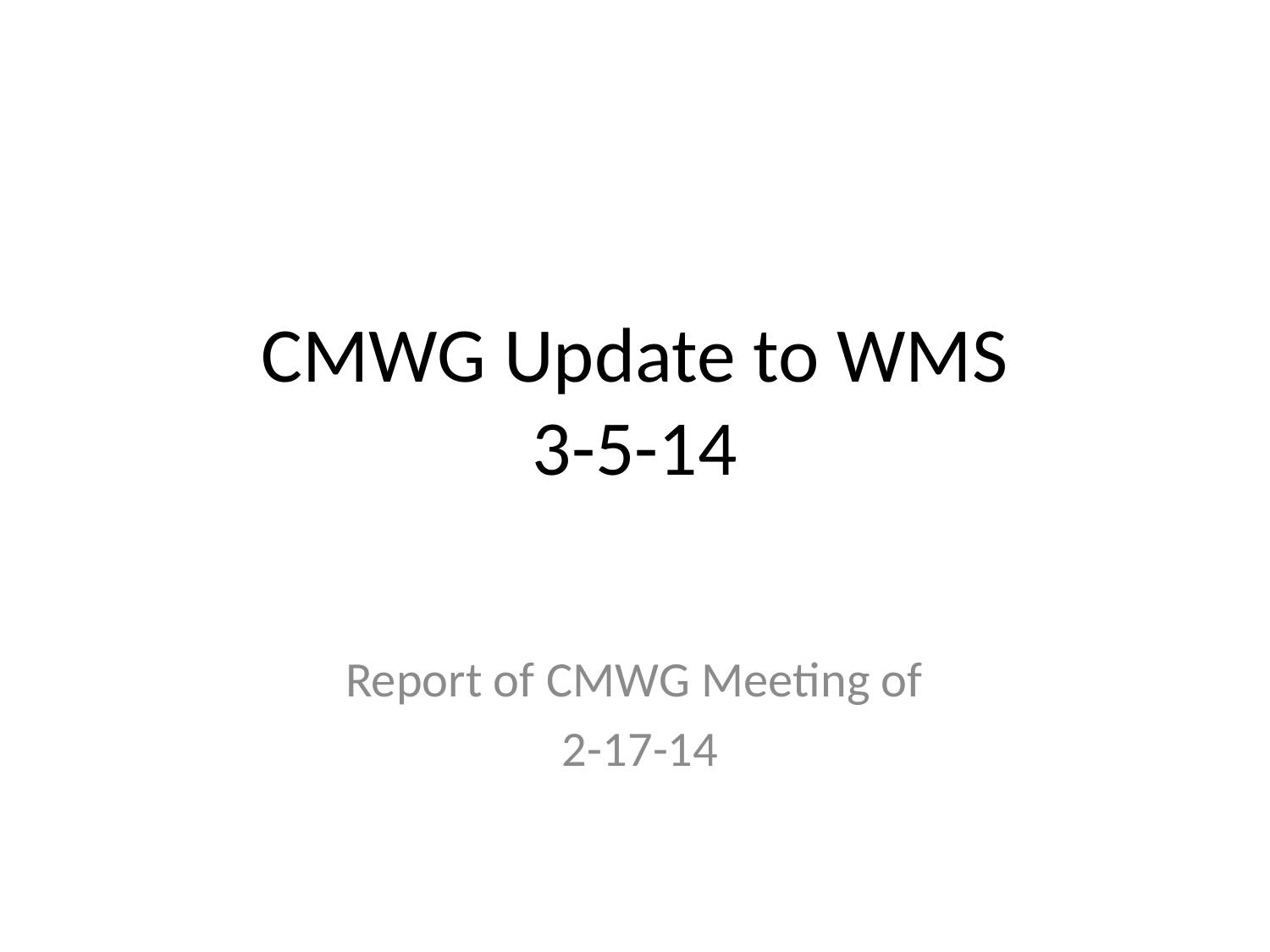

# CMWG Update to WMS 3-5-14

Report of CMWG Meeting of
2-17-14